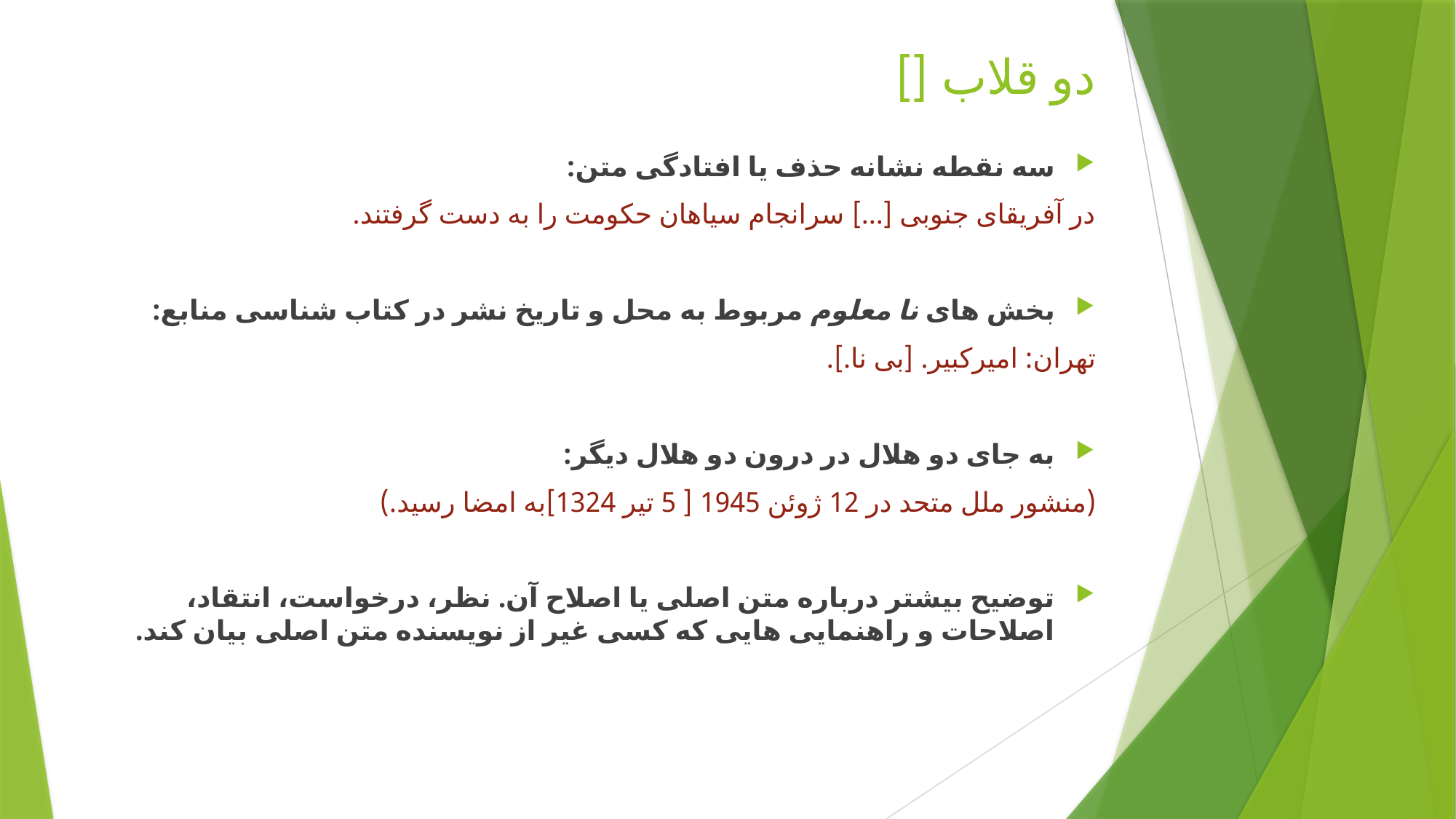

# دو قلاب []
سه نقطه نشانه حذف یا افتادگی متن:
در آفریقای جنوبی [...] سرانجام سیاهان حکومت را به دست گرفتند.

بخش های نا معلوم مربوط به محل و تاریخ نشر در کتاب شناسی منابع:
تهران: امیرکبیر. [بی نا.].

به جای دو هلال در درون دو هلال دیگر:
(منشور ملل متحد در 12 ژوئن 1945 [ 5 تیر 1324]به امضا رسید.)

توضیح بیشتر درباره متن اصلی یا اصلاح آن. نظر، درخواست، انتقاد، اصلاحات و راهنمایی هایی که کسی غیر از نویسنده متن اصلی بیان کند.